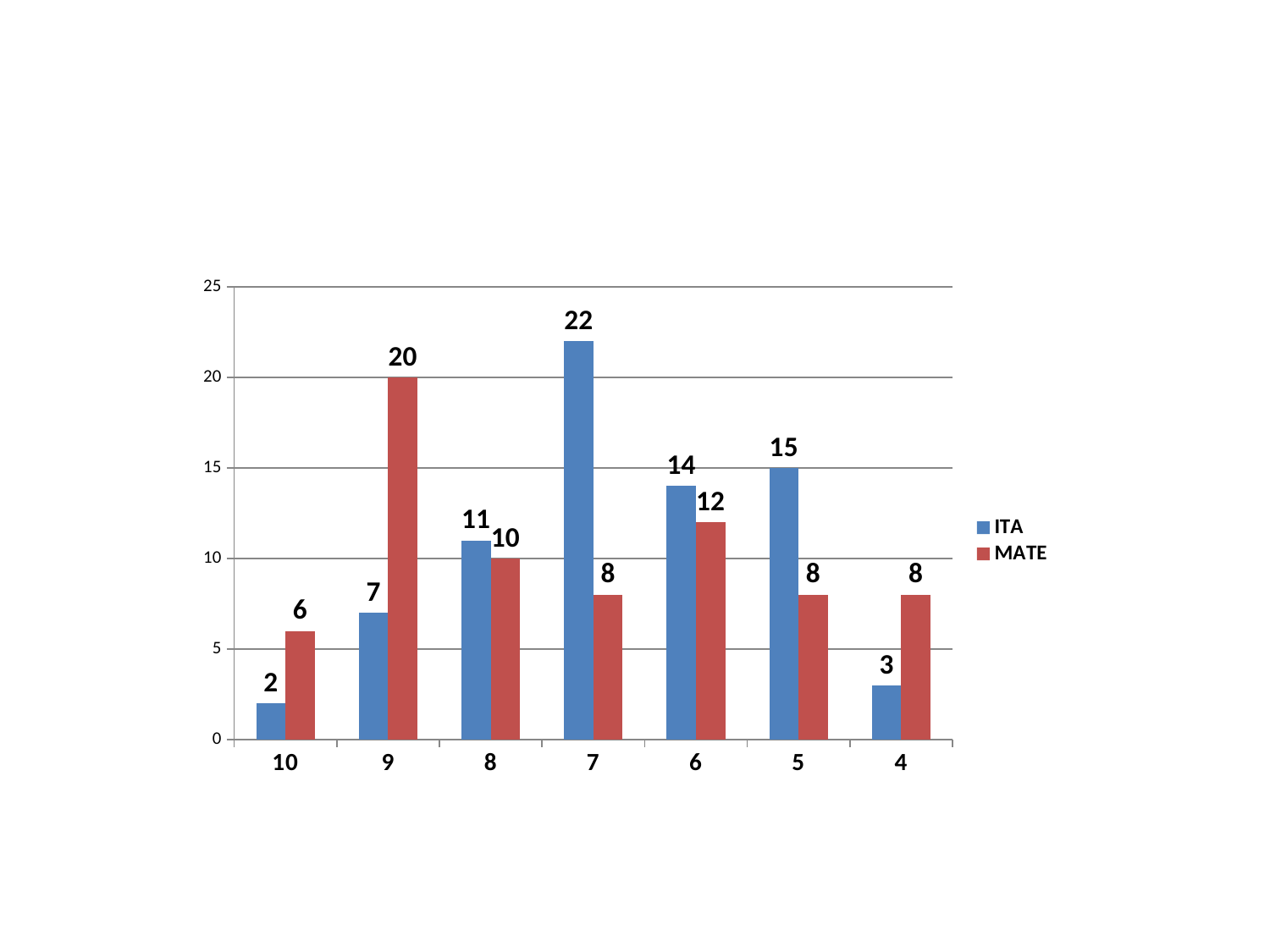

### Chart

| Category | ITA | MATE |
|---|---|---|
| 10 | 2.0 | 6.0 |
| 9 | 7.0 | 20.0 |
| 8 | 11.0 | 10.0 |
| 7 | 22.0 | 8.0 |
| 6 | 14.0 | 12.0 |
| 5 | 15.0 | 8.0 |
| 4 | 3.0 | 8.0 |